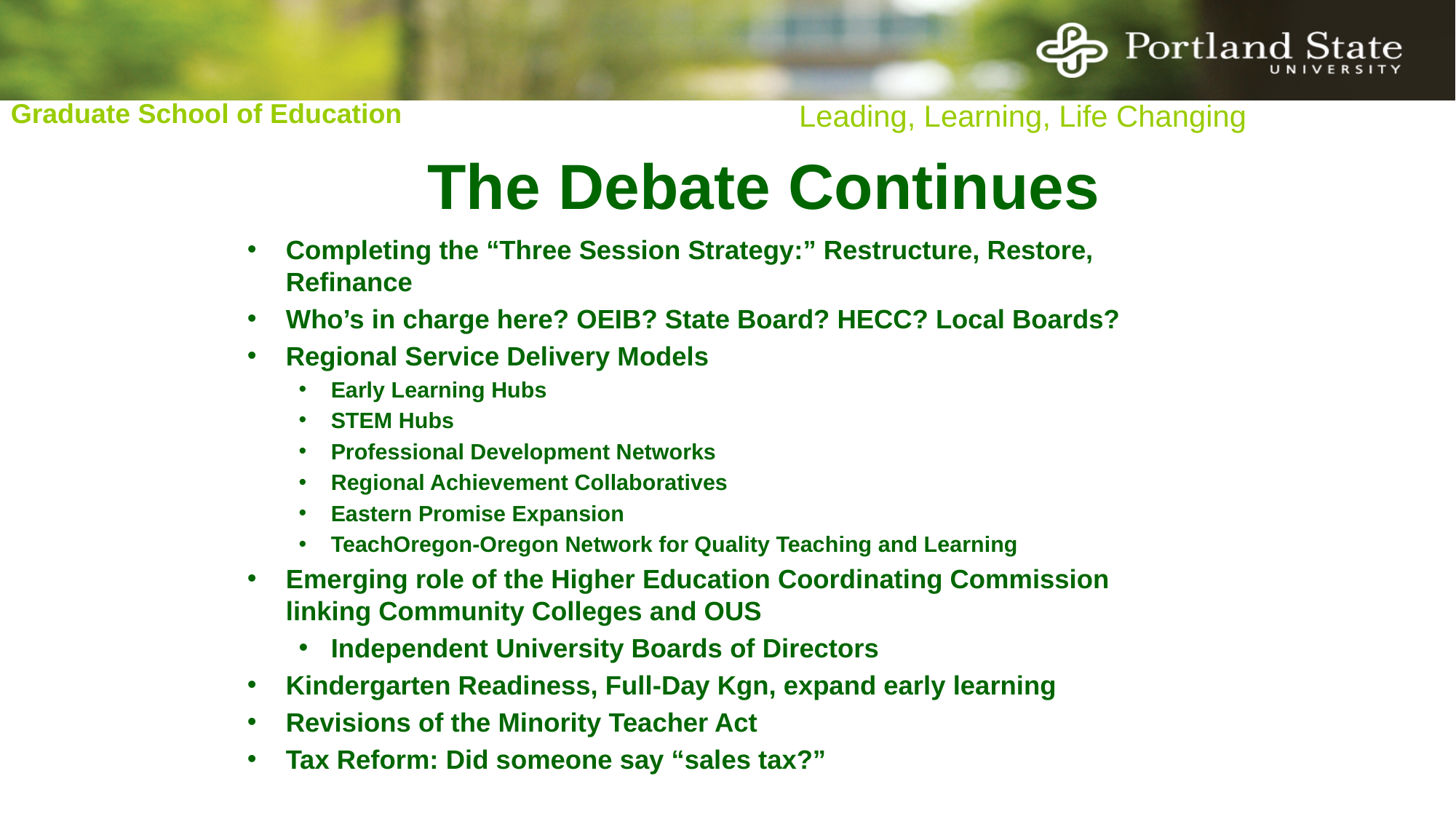

# The Debate Continues
Completing the “Three Session Strategy:” Restructure, Restore, Refinance
Who’s in charge here? OEIB? State Board? HECC? Local Boards?
Regional Service Delivery Models
Early Learning Hubs
STEM Hubs
Professional Development Networks
Regional Achievement Collaboratives
Eastern Promise Expansion
TeachOregon-Oregon Network for Quality Teaching and Learning
Emerging role of the Higher Education Coordinating Commission linking Community Colleges and OUS
Independent University Boards of Directors
Kindergarten Readiness, Full-Day Kgn, expand early learning
Revisions of the Minority Teacher Act
Tax Reform: Did someone say “sales tax?”